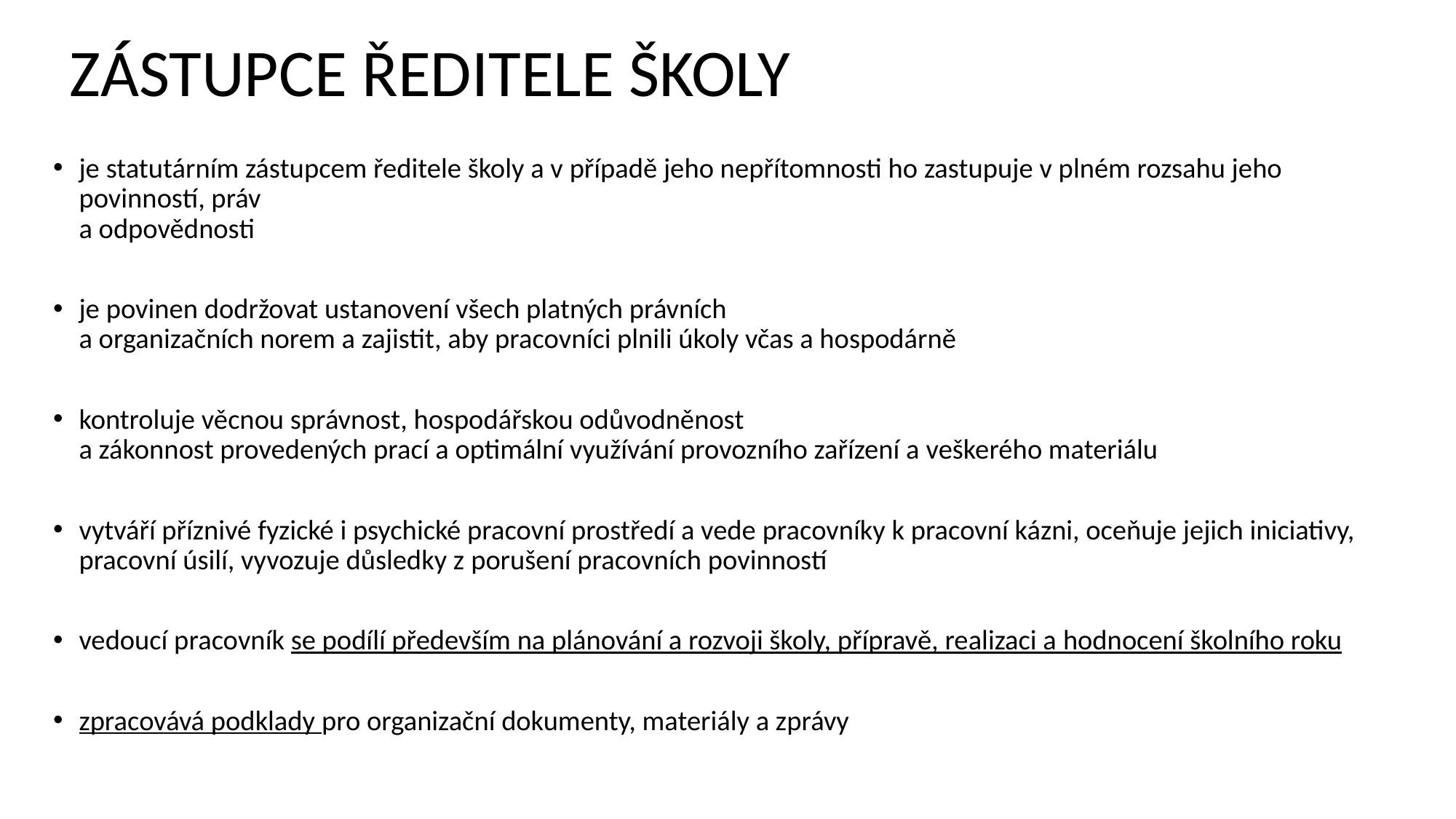

# ZÁSTUPCE ŘEDITELE ŠKOLY
je statutárním zástupcem ředitele školy a v případě jeho nepřítomnosti ho zastupuje v plném rozsahu jeho povinností, práv
a odpovědnosti

je povinen dodržovat ustanovení všech platných právních
a organizačních norem a zajistit, aby pracovníci plnili úkoly včas a hospodárně

kontroluje věcnou správnost, hospodářskou odůvodněnost
a zákonnost provedených prací a optimální využívání provozního zařízení a veškerého materiálu

vytváří příznivé fyzické i psychické pracovní prostředí a vede pracovníky k pracovní kázni, oceňuje jejich iniciativy, pracovní úsilí, vyvozuje důsledky z porušení pracovních povinností

vedoucí pracovník se podílí především na plánování a rozvoji školy, přípravě, realizaci a hodnocení školního roku

zpracovává podklady pro organizační dokumenty, materiály a zprávy